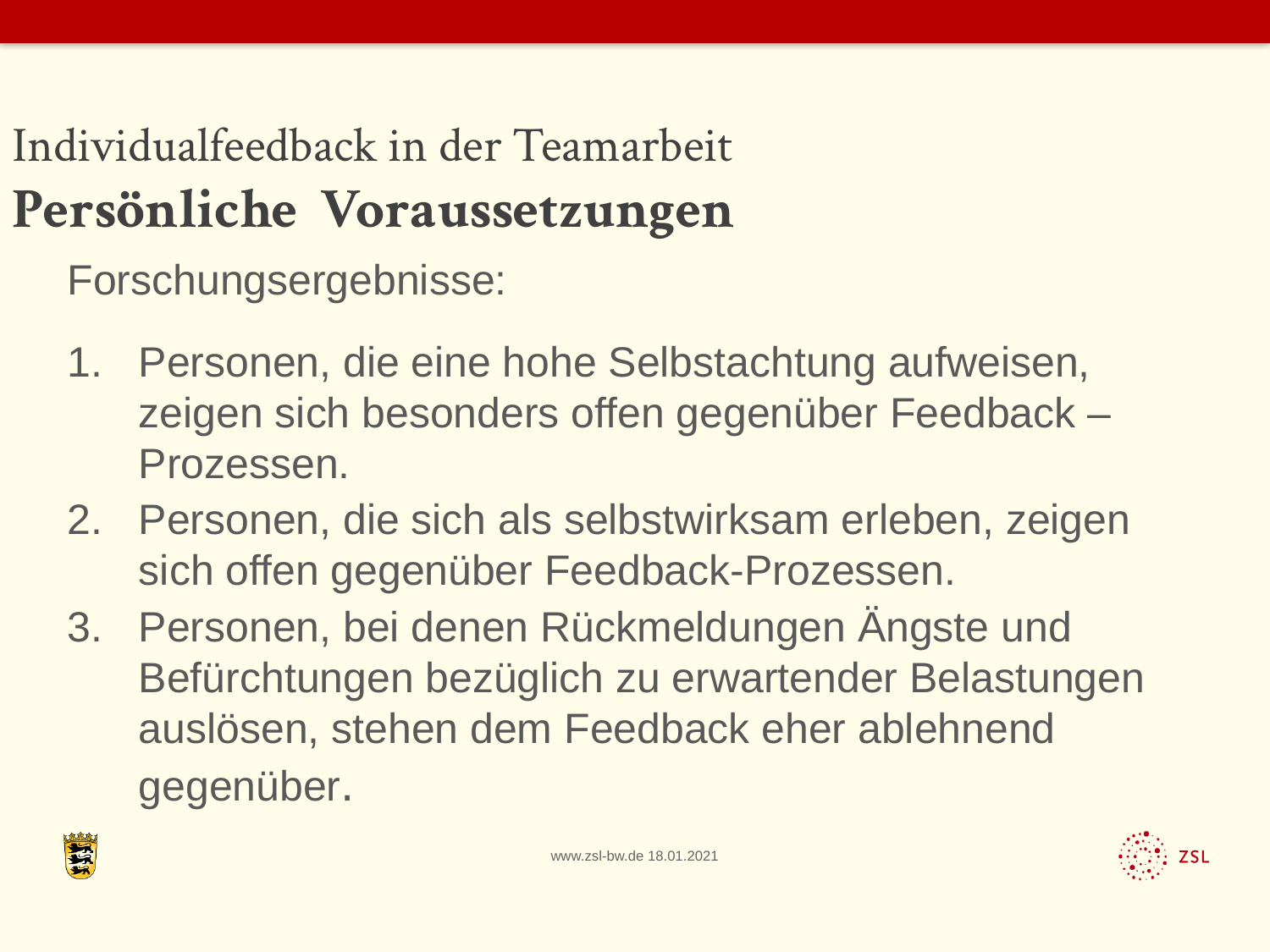

# Individualfeedback in der Teamarbeit Persönliche  Voraussetzungen
Forschungsergebnisse:

Personen, die eine hohe Selbstachtung aufweisen, zeigen sich besonders offen gegenüber Feedback – Prozessen.
Personen, die sich als selbstwirksam erleben, zeigen sich offen gegenüber Feedback-Prozessen.
Personen, bei denen Rückmeldungen Ängste und Befürchtungen bezüglich zu erwartender Belastungen auslösen, stehen dem Feedback eher ablehnend gegenüber.